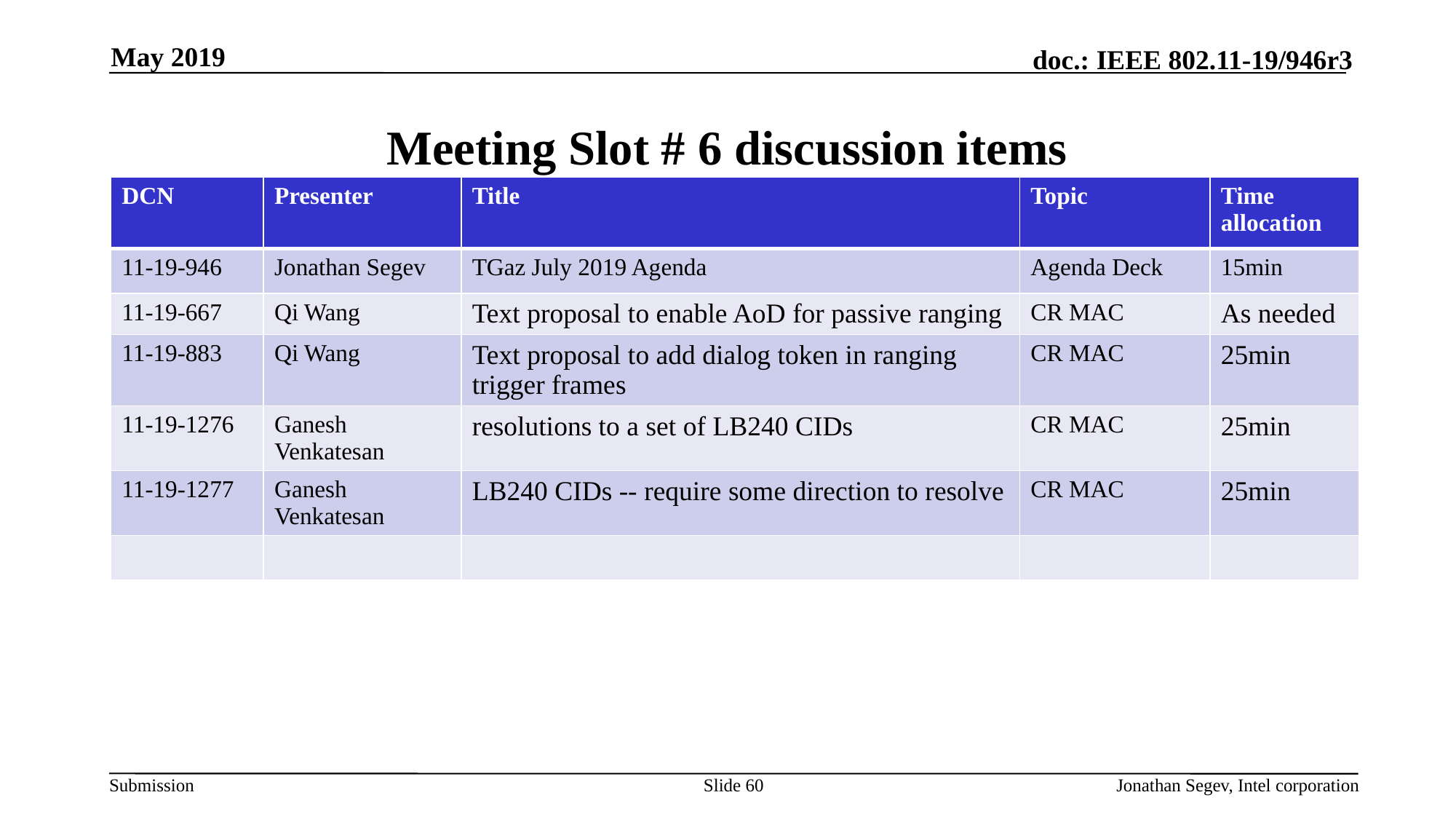

May 2019
# Meeting Slot # 6 discussion items
| DCN | Presenter | Title | Topic | Time allocation |
| --- | --- | --- | --- | --- |
| 11-19-946 | Jonathan Segev | TGaz July 2019 Agenda | Agenda Deck | 15min |
| 11-19-667 | Qi Wang | Text proposal to enable AoD for passive ranging | CR MAC | As needed |
| 11-19-883 | Qi Wang | Text proposal to add dialog token in ranging trigger frames | CR MAC | 25min |
| 11-19-1276 | Ganesh Venkatesan | resolutions to a set of LB240 CIDs | CR MAC | 25min |
| 11-19-1277 | Ganesh Venkatesan | LB240 CIDs -- require some direction to resolve | CR MAC | 25min |
|  |  |  |  |  |
Slide 60
Jonathan Segev, Intel corporation